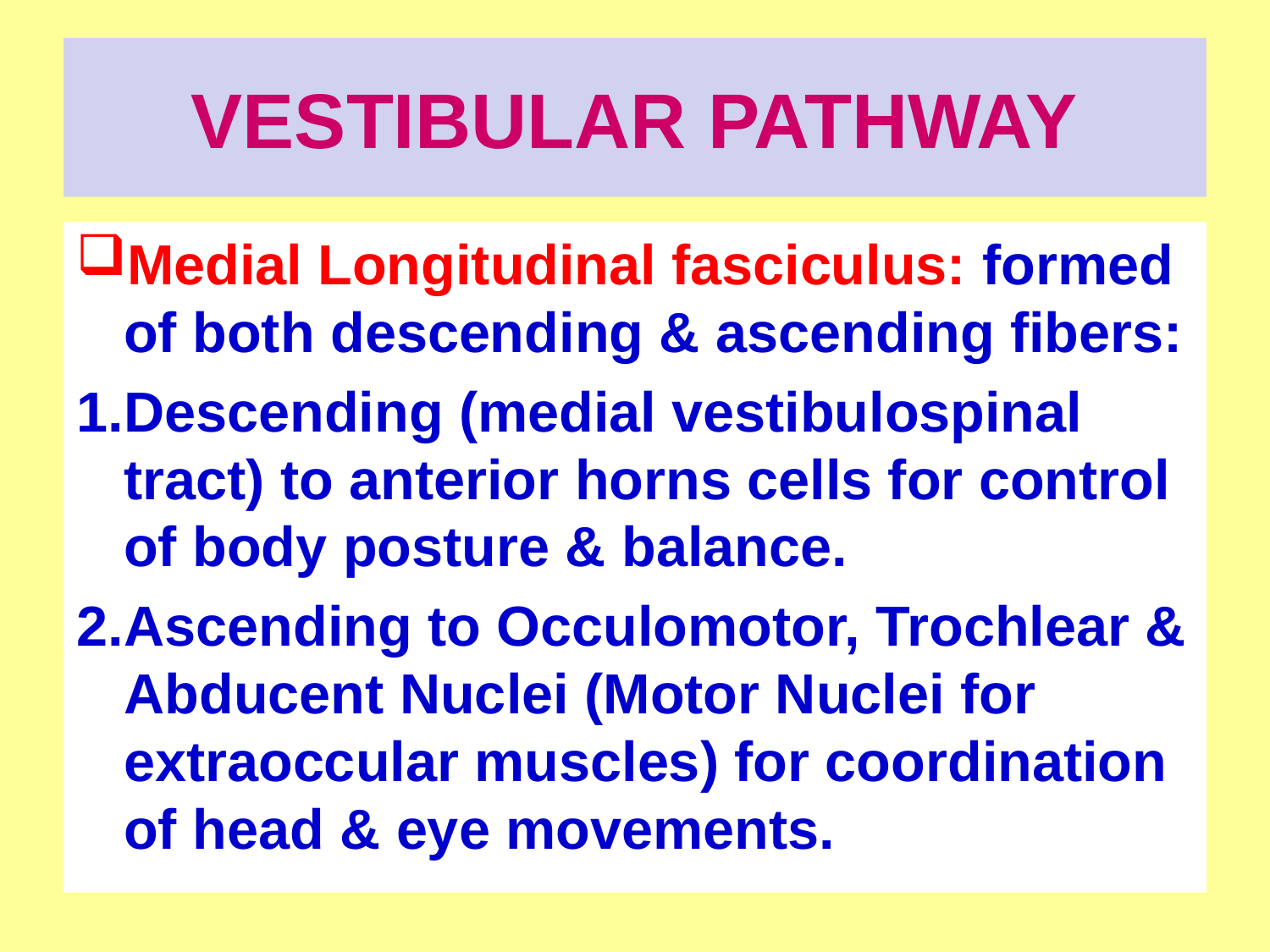

# VESTIBULAR PATHWAY
Medial Longitudinal fasciculus: formed of both descending & ascending fibers:
Descending (medial vestibulospinal tract) to anterior horns cells for control of body posture & balance.
Ascending to Occulomotor, Trochlear & Abducent Nuclei (Motor Nuclei for extraoccular muscles) for coordination of head & eye movements.